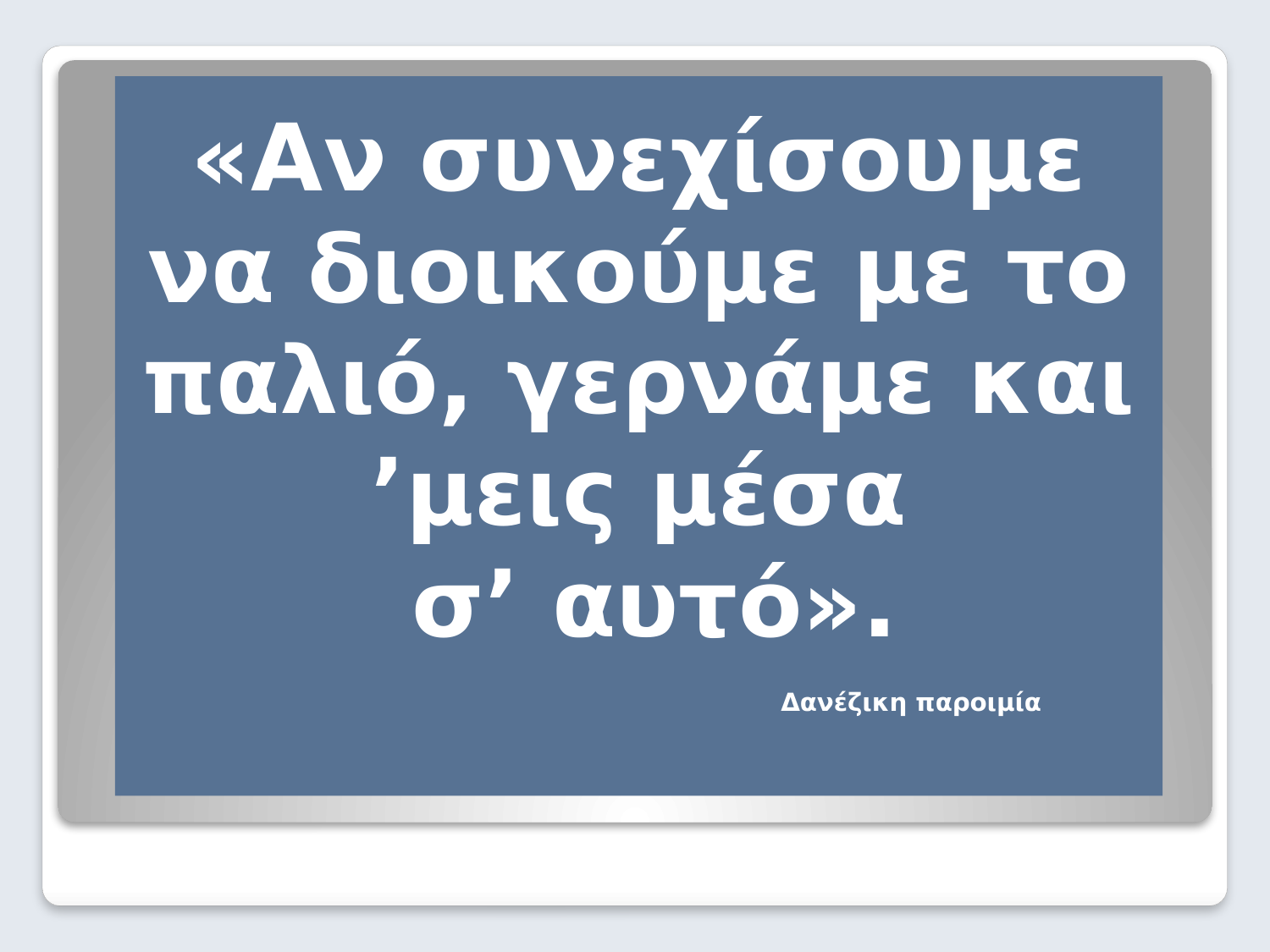

# «Αν συνεχίσουμε να διοικούμε με το παλιό, γερνάμε και ’μεις μέσα σ’ αυτό». Δανέζικη παροιμία